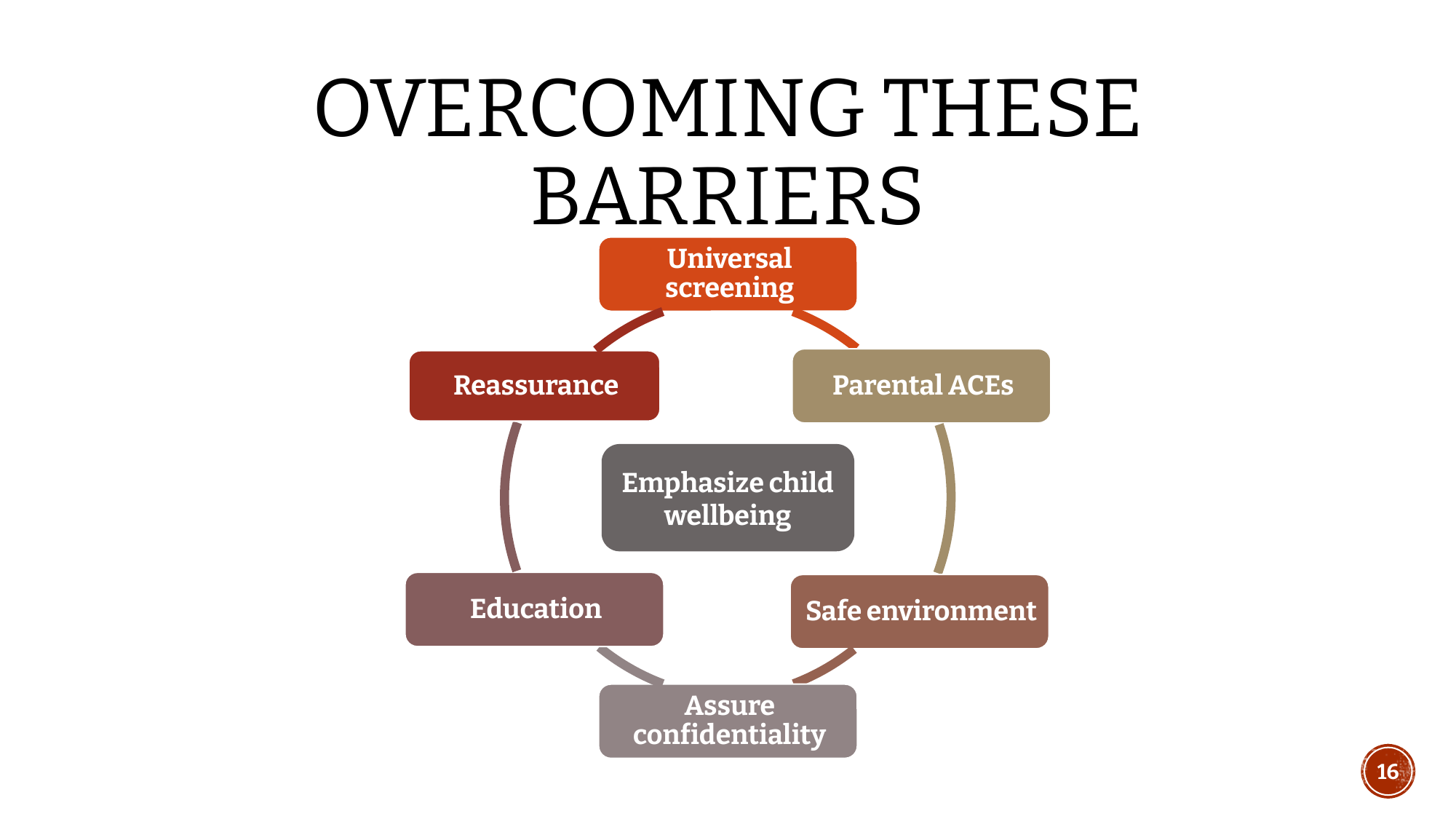

# Overcoming these barriers
Universal screening
Parental ACEs
Safe environment
Assure confidentiality
Education
Reassurance
Emphasize child wellbeing
16